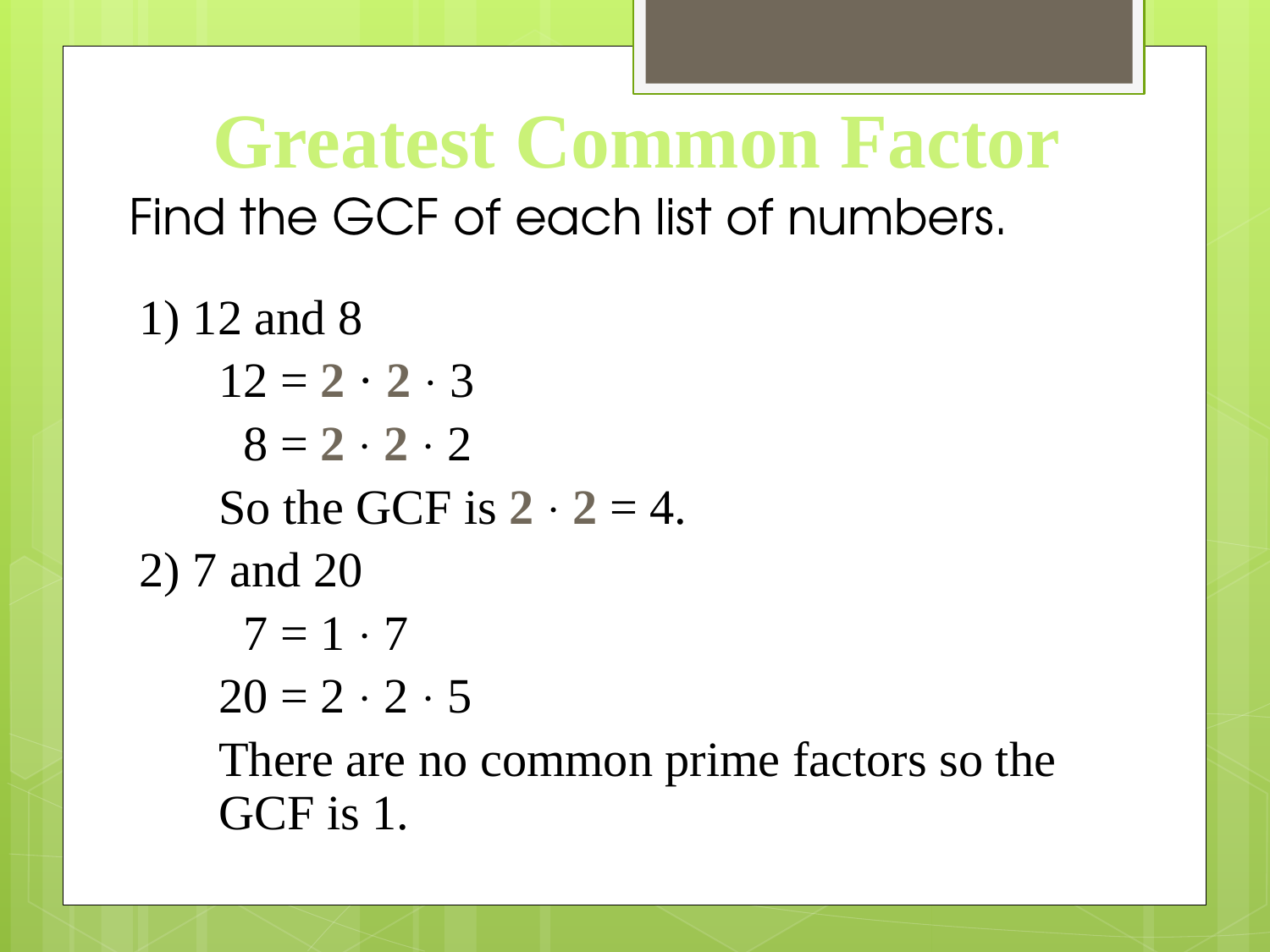

Greatest Common Factor
Find the GCF of each list of numbers.
1) 12 and 8
12 = 2 · 2 · 3
  8 = 2 · 2 · 2
So the GCF is 2 · 2 = 4.
2) 7 and 20
  7 = 1 · 7
20 = 2 · 2 · 5
There are no common prime factors so the GCF is 1.